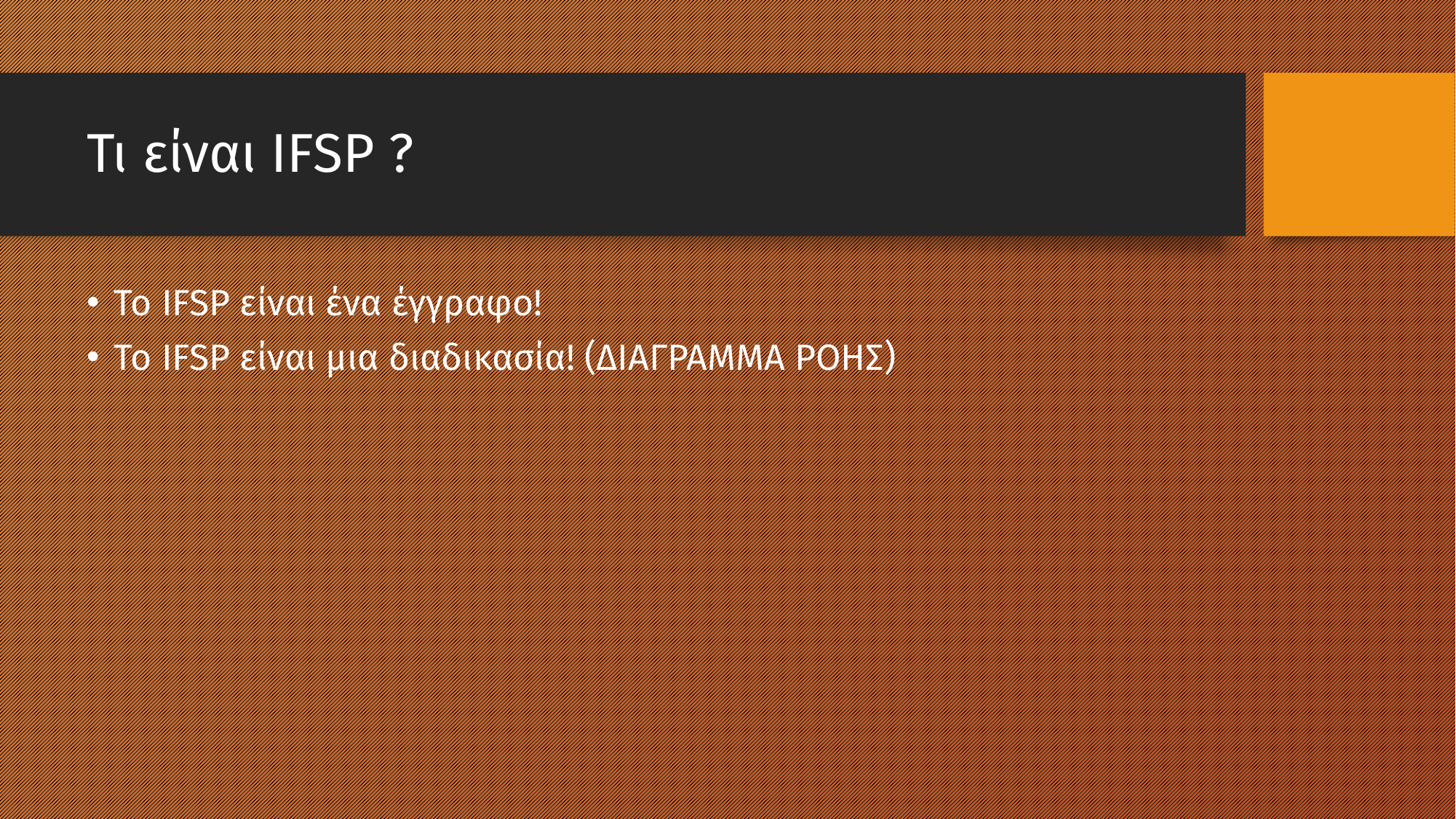

# Τι είναι IFSP ?
Το IFSP είναι ένα έγγραφο!
Το IFSP είναι μια διαδικασία! (ΔΙΑΓΡΑΜΜΑ ΡΟΗΣ)